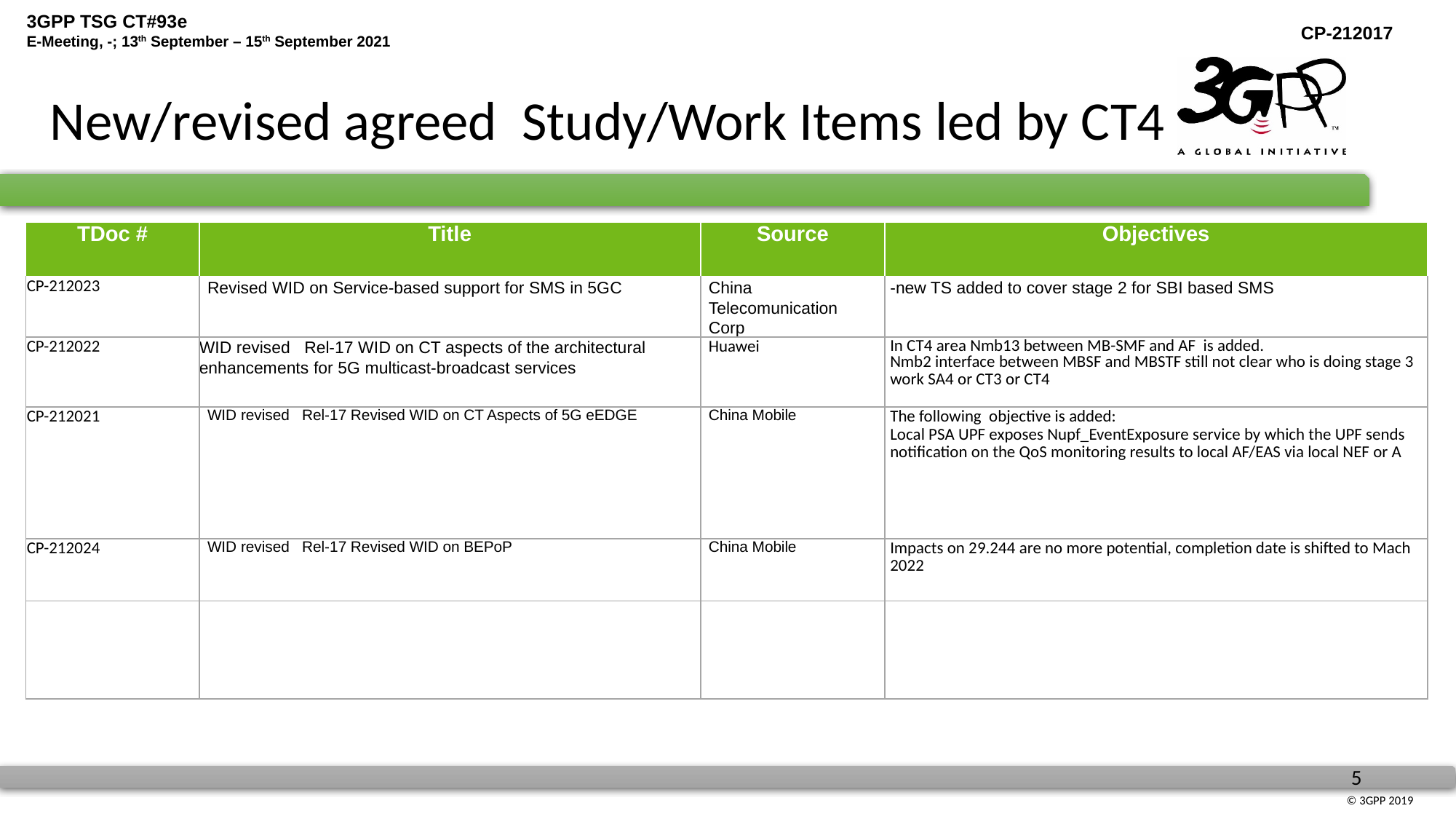

# New/revised agreed  Study/Work Items led by CT4
| TDoc # | Title | Source | Objectives |
| --- | --- | --- | --- |
| CP-212023 | Revised WID on Service-based support for SMS in 5GC | China Telecomunication Corp | -new TS added to cover stage 2 for SBI based SMS |
| CP-212022 | WID revised Rel-17 WID on CT aspects of the architectural enhancements for 5G multicast-broadcast services | Huawei | In CT4 area Nmb13 between MB-SMF and AF is added. Nmb2 interface between MBSF and MBSTF still not clear who is doing stage 3 work SA4 or CT3 or CT4 |
| CP-212021 | WID revised Rel-17 Revised WID on CT Aspects of 5G eEDGE | China Mobile | The following objective is added: Local PSA UPF exposes Nupf\_EventExposure service by which the UPF sends notification on the QoS monitoring results to local AF/EAS via local NEF or A |
| CP-212024 | WID revised Rel-17 Revised WID on BEPoP | China Mobile | Impacts on 29.244 are no more potential, completion date is shifted to Mach 2022 |
|  |  |  |  |